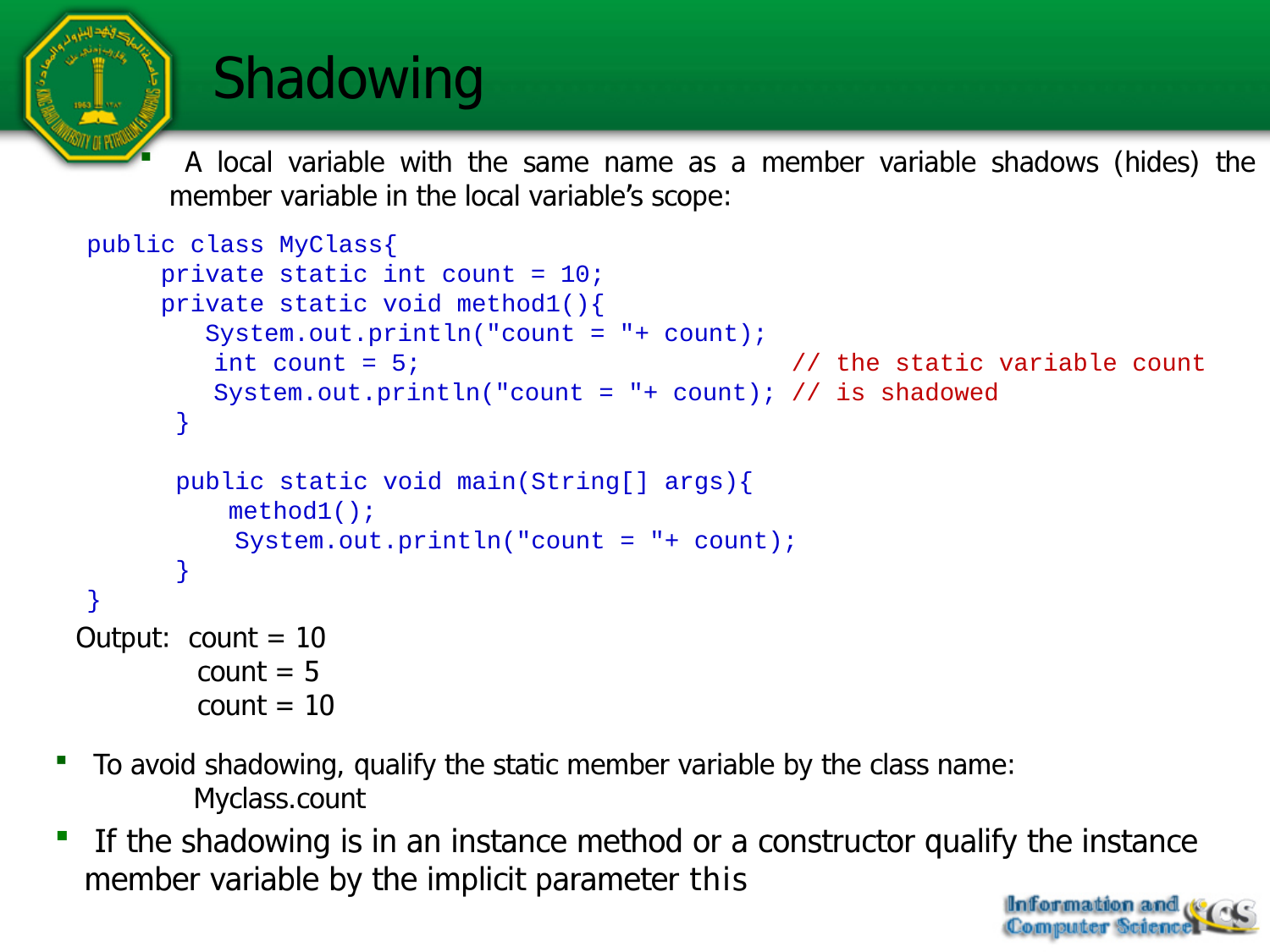

# Shadowing
 A local variable with the same name as a member variable shadows (hides) the member variable in the local variable’s scope:
public class MyClass{
     private static int count = 10;
     private static void method1(){
        System.out.println("count = "+ count);
	int count = 5;                         // the static variable count
	System.out.println("count = "+ count); // is shadowed
      }

      public static void main(String[] args){
	 method1();
          System.out.println("count = "+ count);
      }
}
Output:  count = 10
              count = 5
              count = 10
 To avoid shadowing, qualify the static member variable by the class name:
                Myclass.count
 If the shadowing is in an instance method or a constructor qualify the instance
   member variable by the implicit parameter this